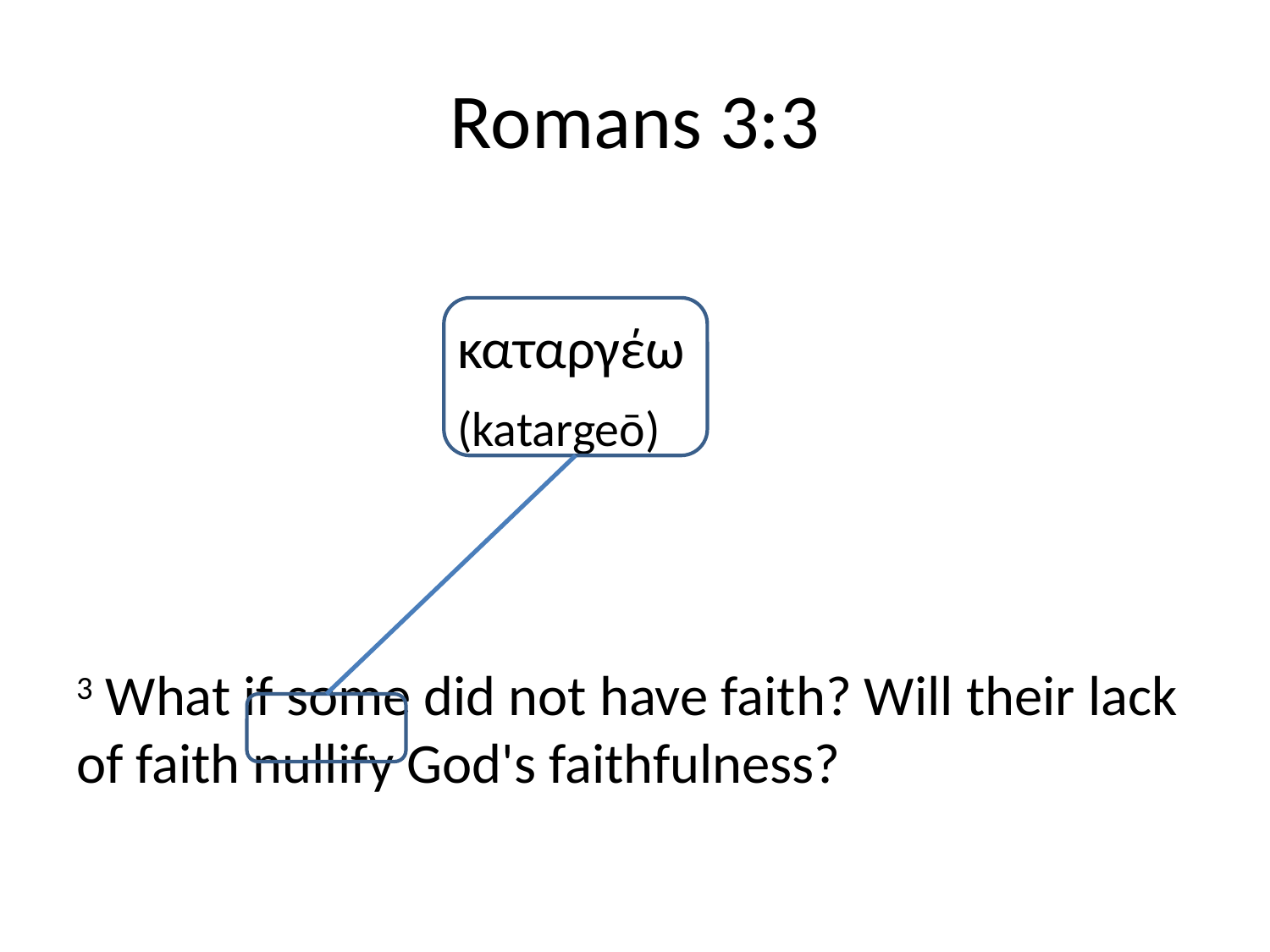

# Romans 3:3

			καταργέω
			(katargeō)

3 What if some did not have faith? Will their lack of faith nullify God's faithfulness?